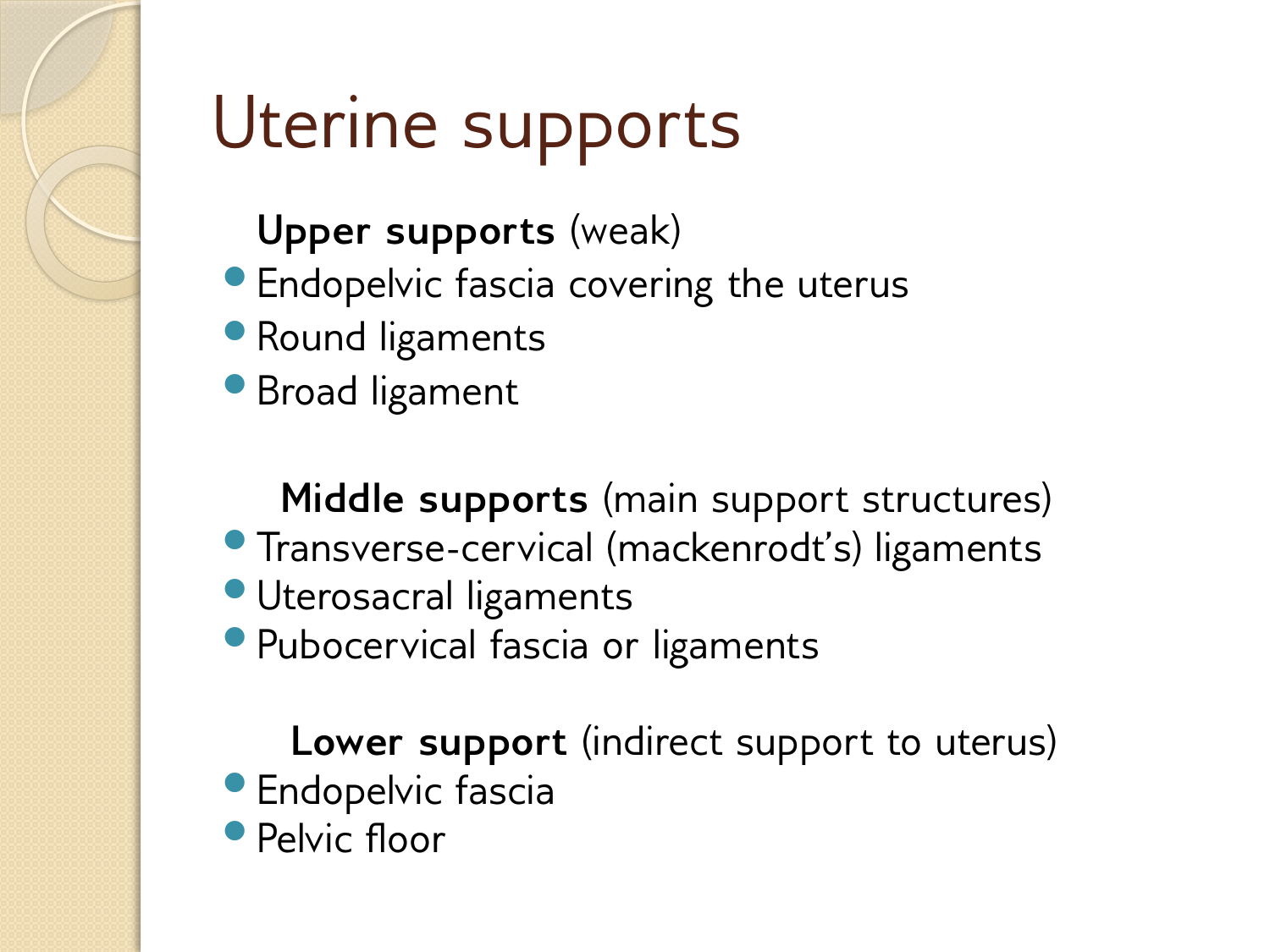

# Uterine supports
	Upper supports (weak)
Endopelvic fascia covering the uterus
Round ligaments
Broad ligament

     Middle supports (main support structures)
Transverse-cervical (mackenrodt’s) ligaments
Uterosacral ligaments
Pubocervical fascia or ligaments

     Lower support (indirect support to uterus)
Endopelvic fascia
Pelvic floor